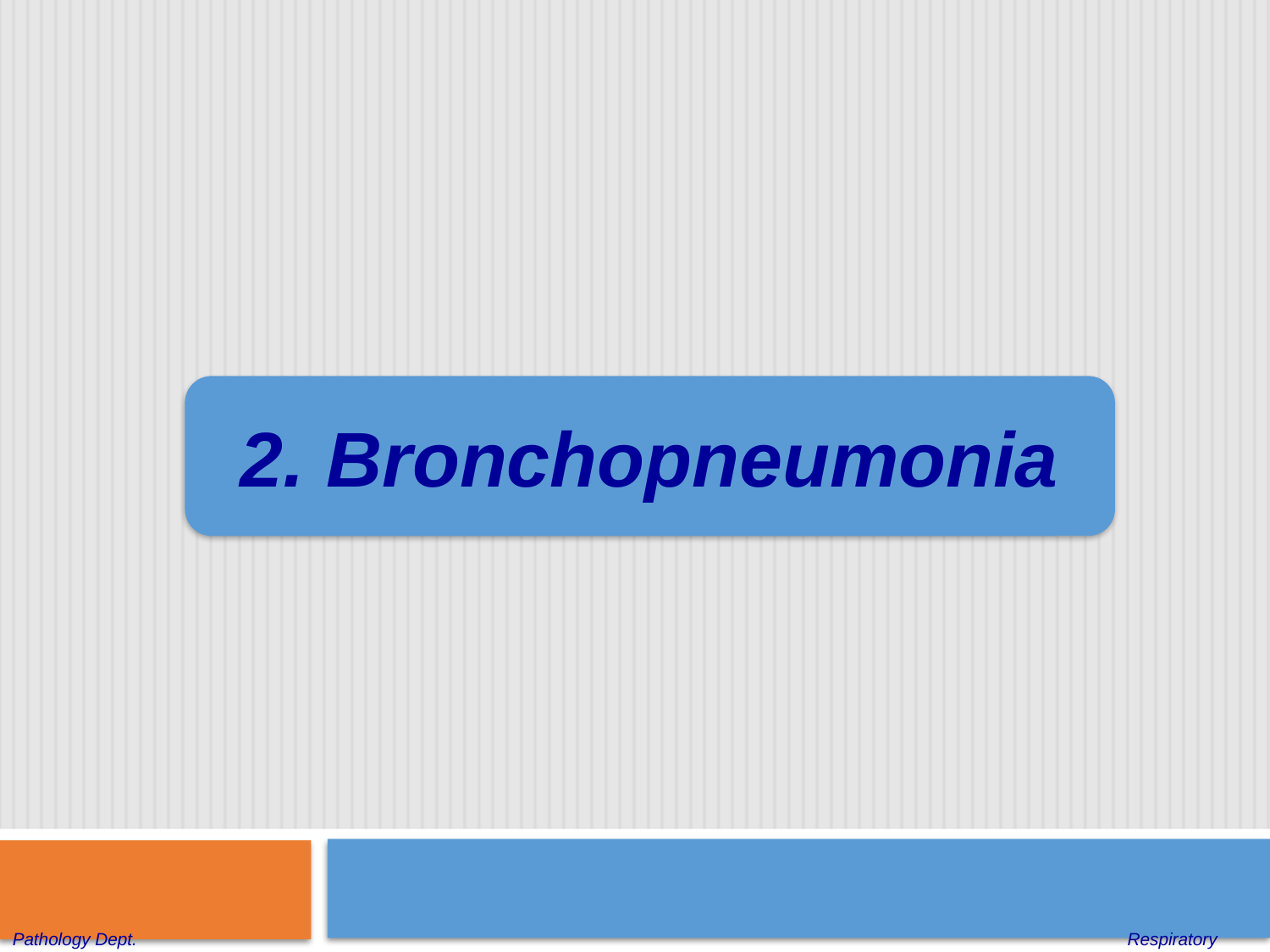

2. Bronchopneumonia
Respiratory Block
Pathology Dept. KSU